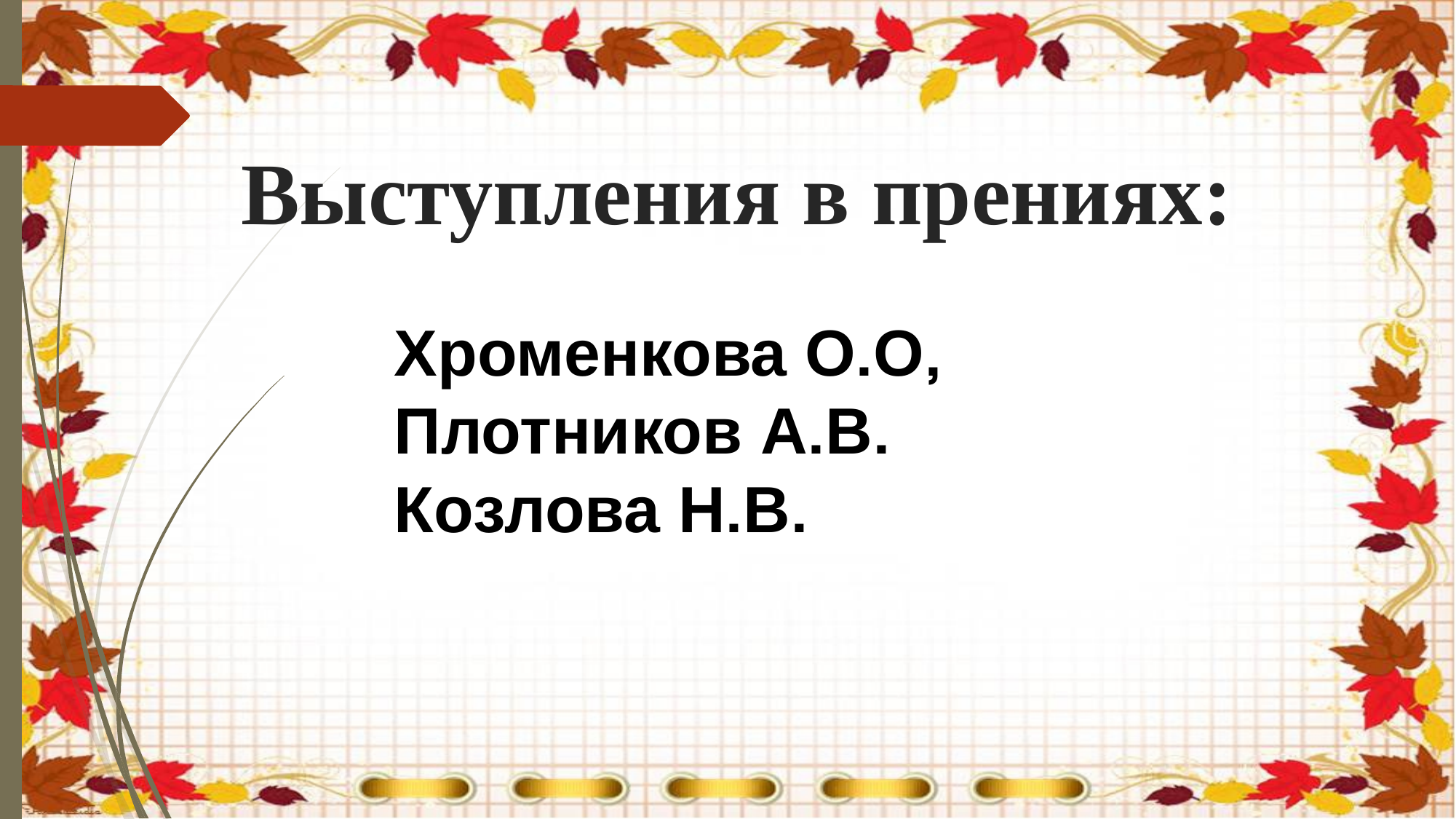

# Выступления в прениях:
Хроменкова О.О,
Плотников А.В.
Козлова Н.В.